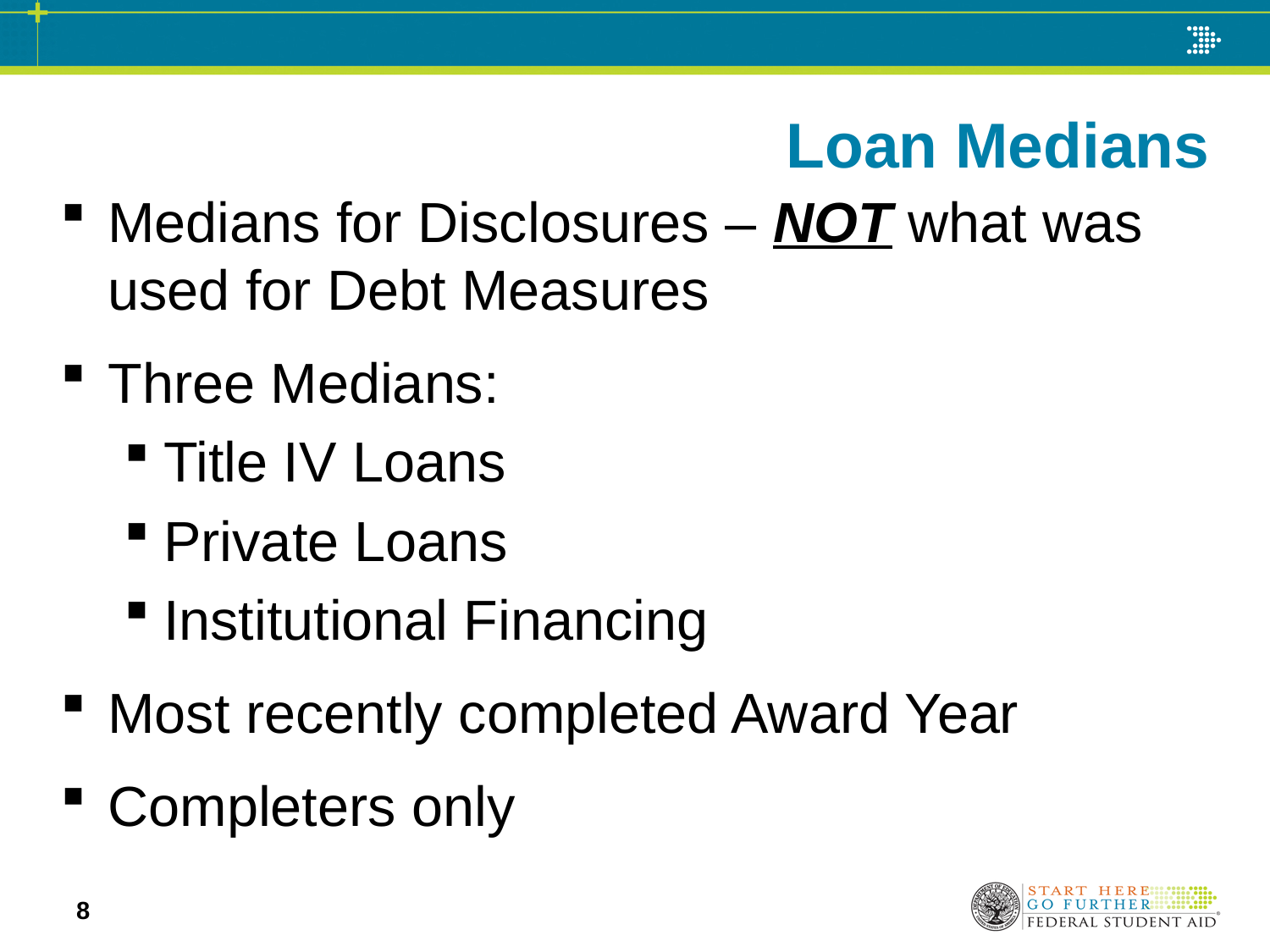

# Loan Medians
Medians for Disclosures – NOT what was used for Debt Measures
Three Medians:
Title IV Loans
Private Loans
Institutional Financing
Most recently completed Award Year
Completers only
8